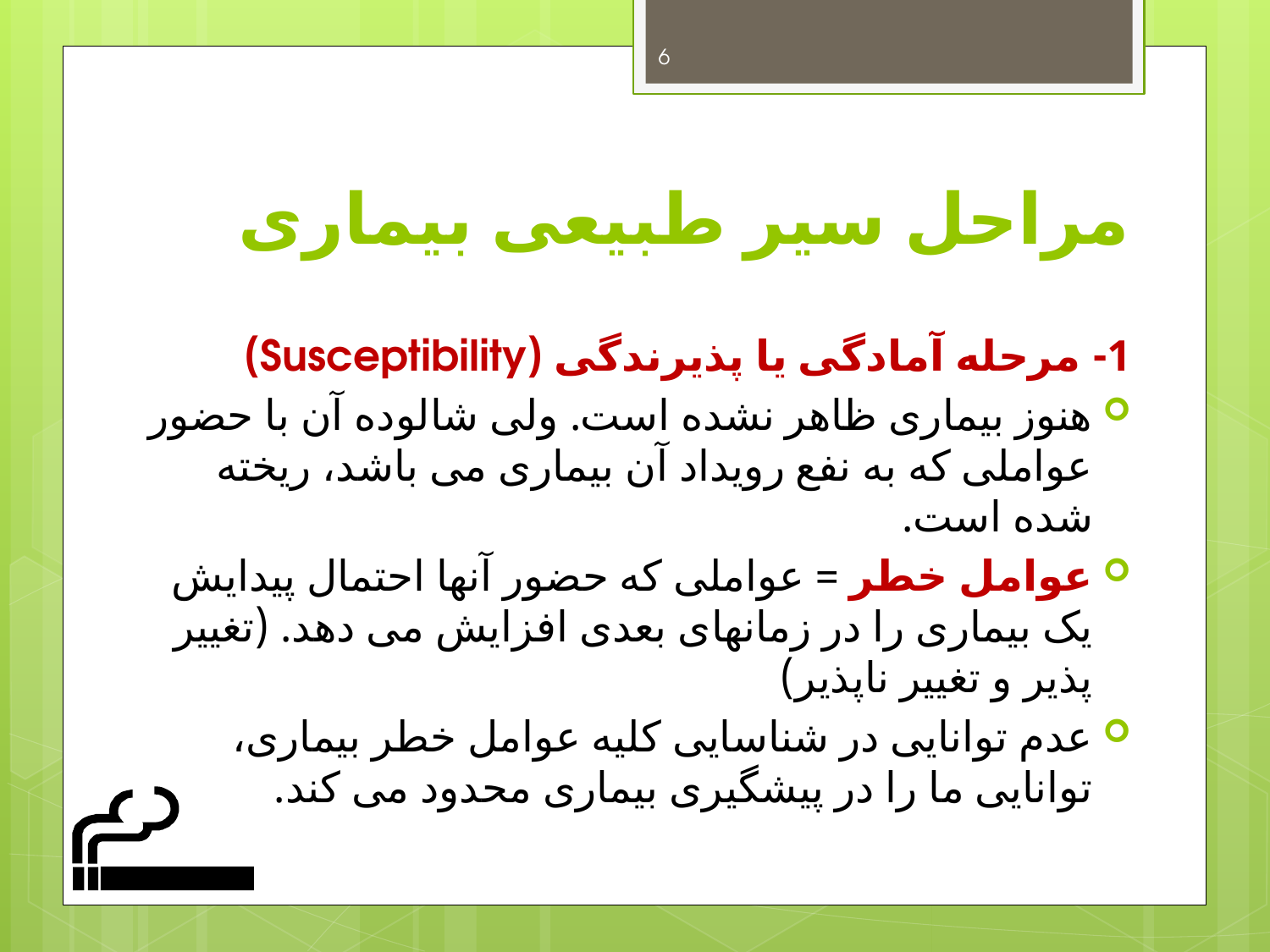

6
# مراحل سیر طبیعی بیماری
1- مرحله آمادگی یا پذیرندگی (Susceptibility)
هنوز بیماری ظاهر نشده است. ولی شالوده آن با حضور عواملی که به نفع رویداد آن بیماری می باشد، ریخته شده است.
عوامل خطر = عواملی که حضور آنها احتمال پیدایش یک بیماری را در زمانهای بعدی افزایش می دهد. (تغییر پذیر و تغییر ناپذیر)
عدم توانایی در شناسایی کلیه عوامل خطر بیماری، توانایی ما را در پیشگیری بیماری محدود می کند.